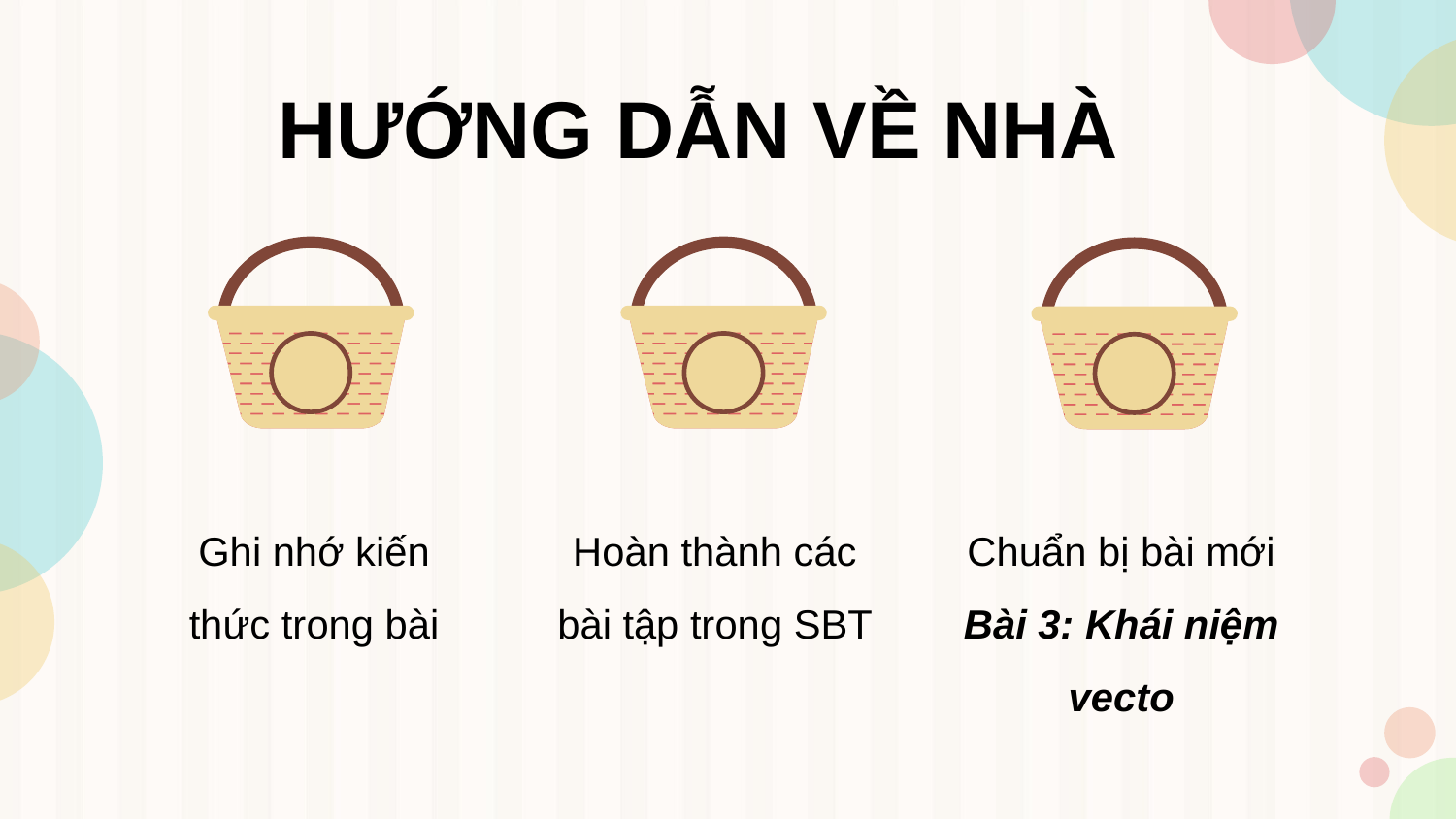

HƯỚNG DẪN VỀ NHÀ

Hoàn thành các bài tập trong SBT
Chuẩn bị bài mới Bài 3: Khái niệm vecto
Ghi nhớ kiến thức trong bài